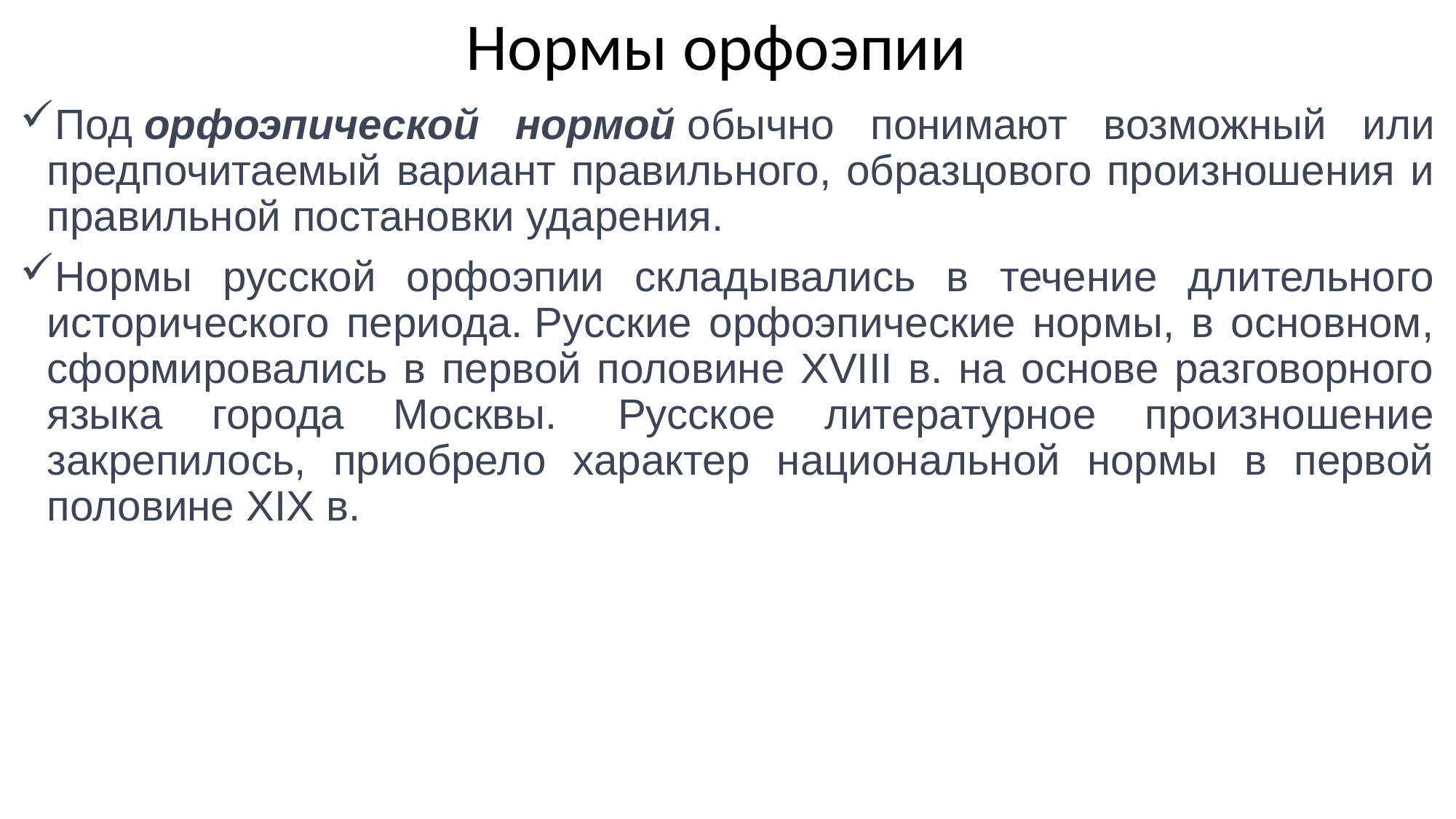

# Нормы орфоэпии
Под орфоэпической нормой обычно понимают возможный или предпочитаемый вариант правильного, образцового произношения и правильной постановки ударения.
Нормы русской орфоэпии складывались в течение длительного исторического периода. Русские орфоэпические нормы, в основном, сформировались в первой половине XVIII в. на основе разговорного языка города Москвы.  Русское литературное произношение закрепилось, приобрело характер национальной нормы в первой половине XIХ в.